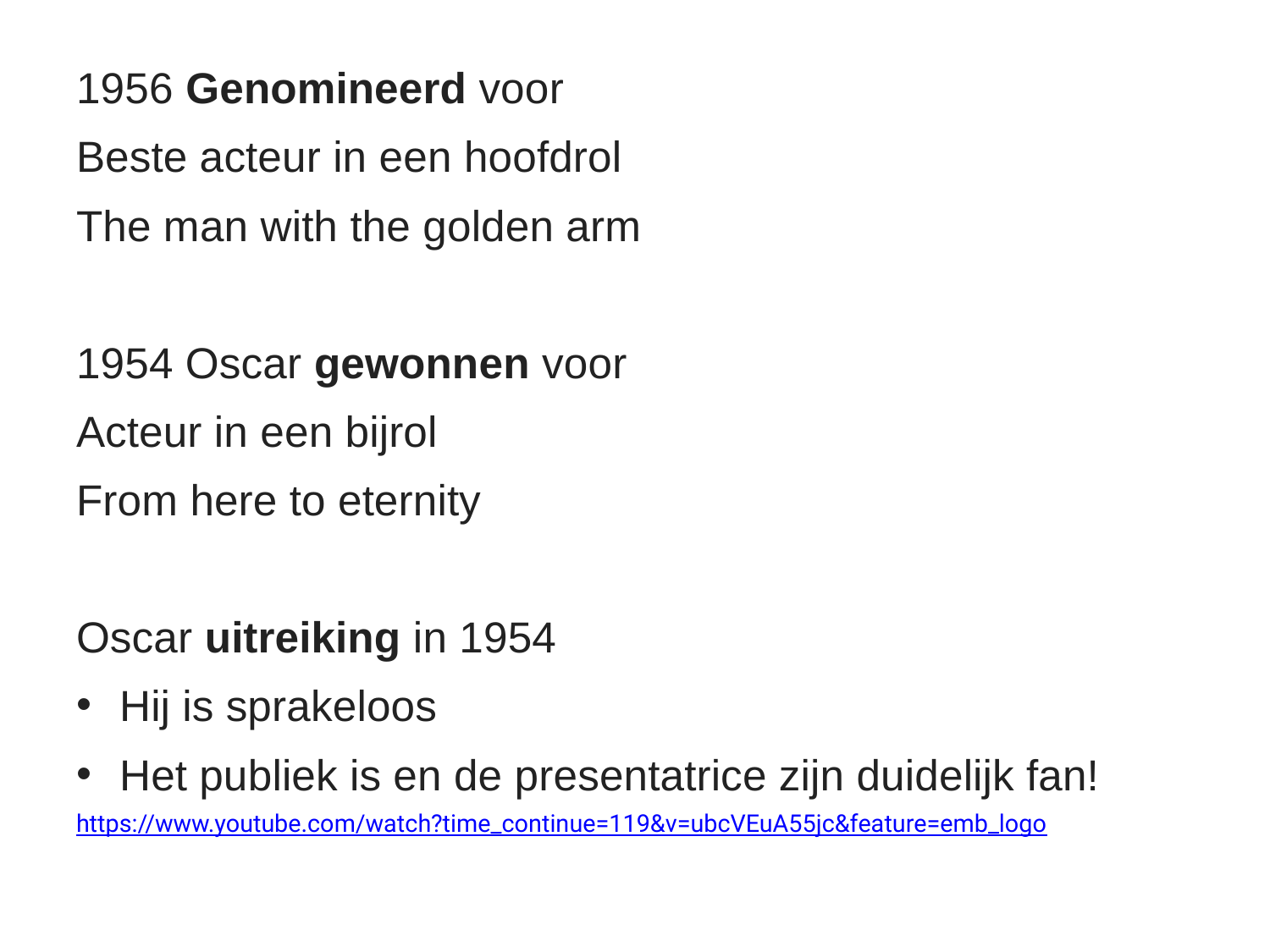

1956 Genomineerd voor
Beste acteur in een hoofdrol
The man with the golden arm

1954 Oscar gewonnen voor
Acteur in een bijrol
From here to eternity

Oscar uitreiking in 1954
Hij is sprakeloos
Het publiek is en de presentatrice zijn duidelijk fan!
https://www.youtube.com/watch?time_continue=119&v=ubcVEuA55jc&feature=emb_logo